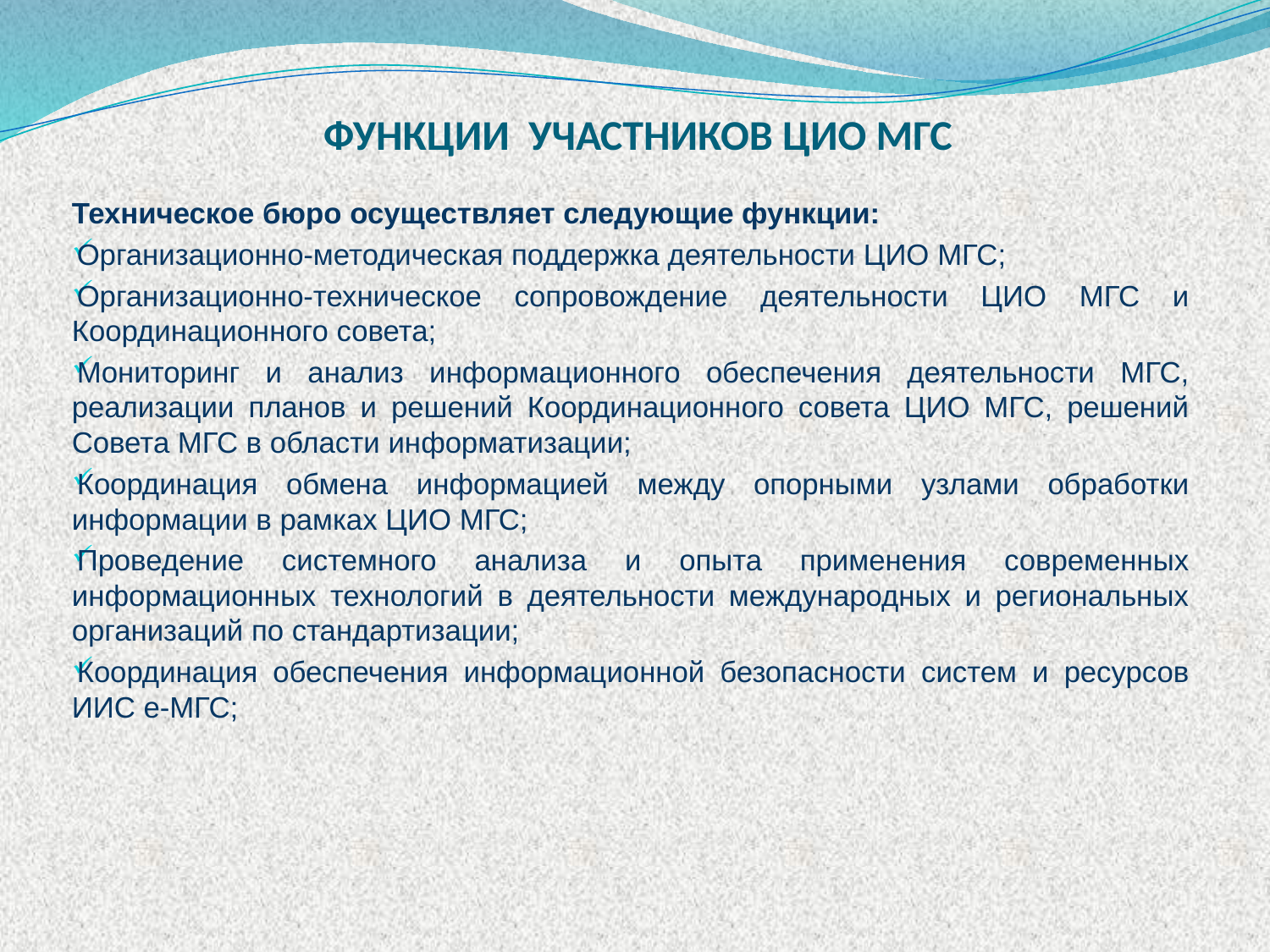

ФУНКЦИИ  УЧАСТНИКОВ ЦИО МГС
Техническое бюро осуществляет следующие функции:
Организационно-методическая поддержка деятельности ЦИО МГС;
Организационно-техническое сопровождение деятельности ЦИО МГС и Координационного совета;
Мониторинг и анализ информационного обеспечения деятельности МГС, реализации планов и решений Координационного совета ЦИО МГС, решений Совета МГС в области информатизации;
Координация обмена информацией между опорными узлами обработки информации в рамках ЦИО МГС;
Проведение системного анализа и опыта применения современных информационных технологий в деятельности международных и региональных организаций по стандартизации;
Координация обеспечения информационной безопасности систем и ресурсов ИИС е-МГС;